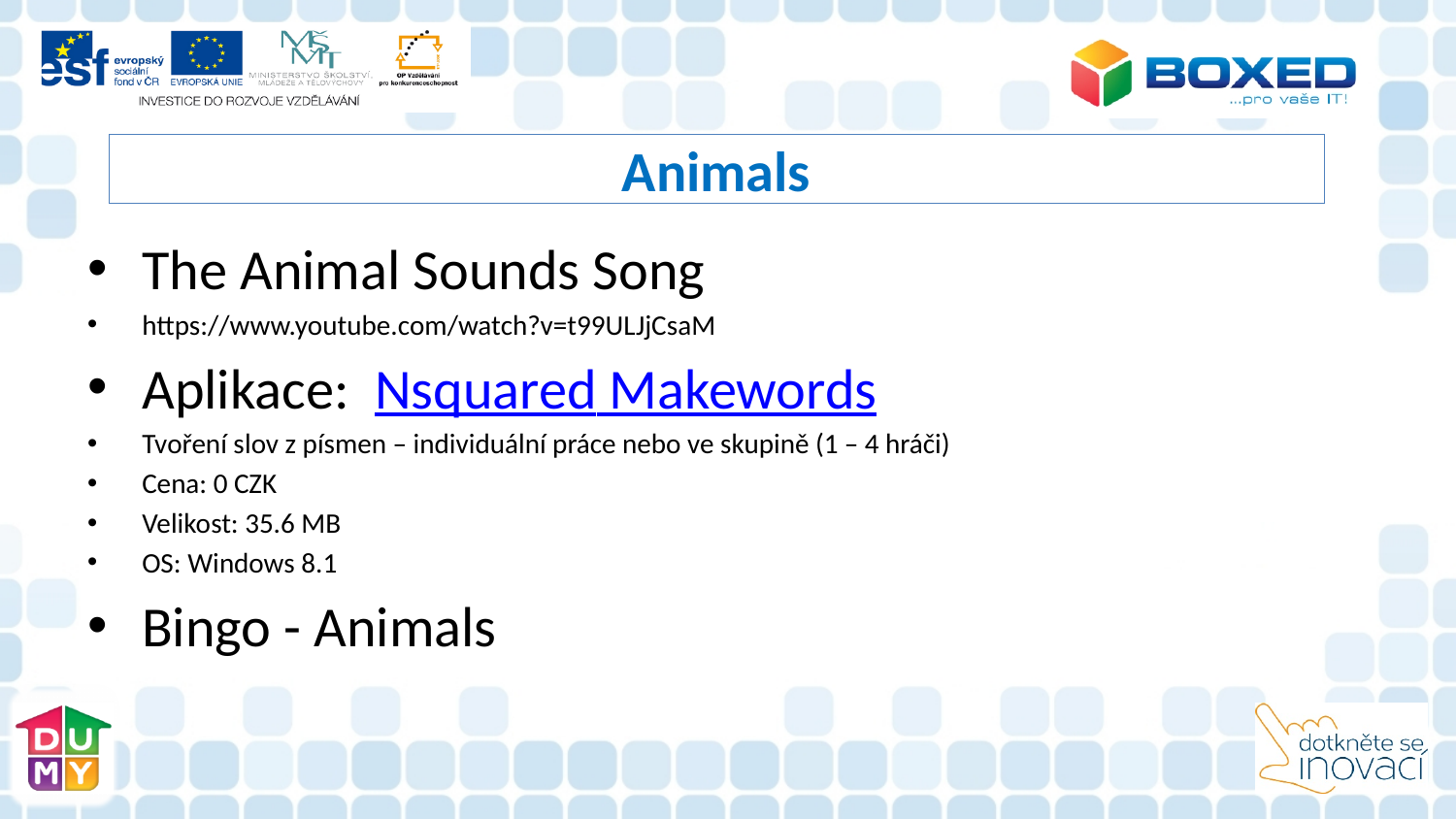

# Animals
The Animal Sounds Song
https://www.youtube.com/watch?v=t99ULJjCsaM
Aplikace:  Nsquared Makewords
Tvoření slov z písmen – individuální práce nebo ve skupině (1 – 4 hráči)
Cena: 0 CZK
Velikost: 35.6 MB
OS: Windows 8.1
Bingo - Animals